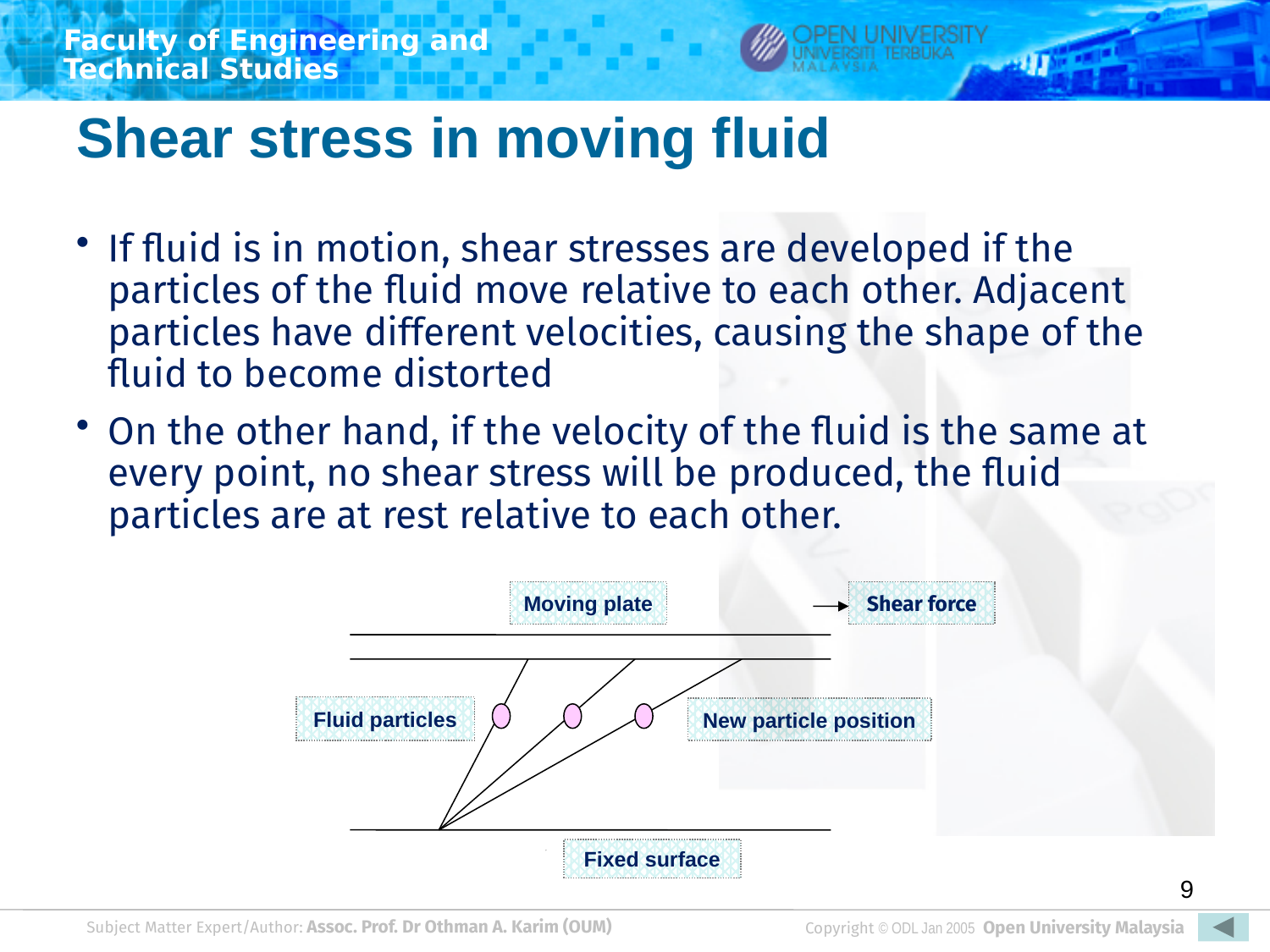

# Shear stress in moving fluid
If fluid is in motion, shear stresses are developed if the particles of the fluid move relative to each other. Adjacent particles have different velocities, causing the shape of the fluid to become distorted
On the other hand, if the velocity of the fluid is the same at every point, no shear stress will be produced, the fluid particles are at rest relative to each other.
Moving plate
Shear force

Fluid particles
New particle position

Fixed surface

9
Copyright © ODL Jan 2005  Open University Malaysia